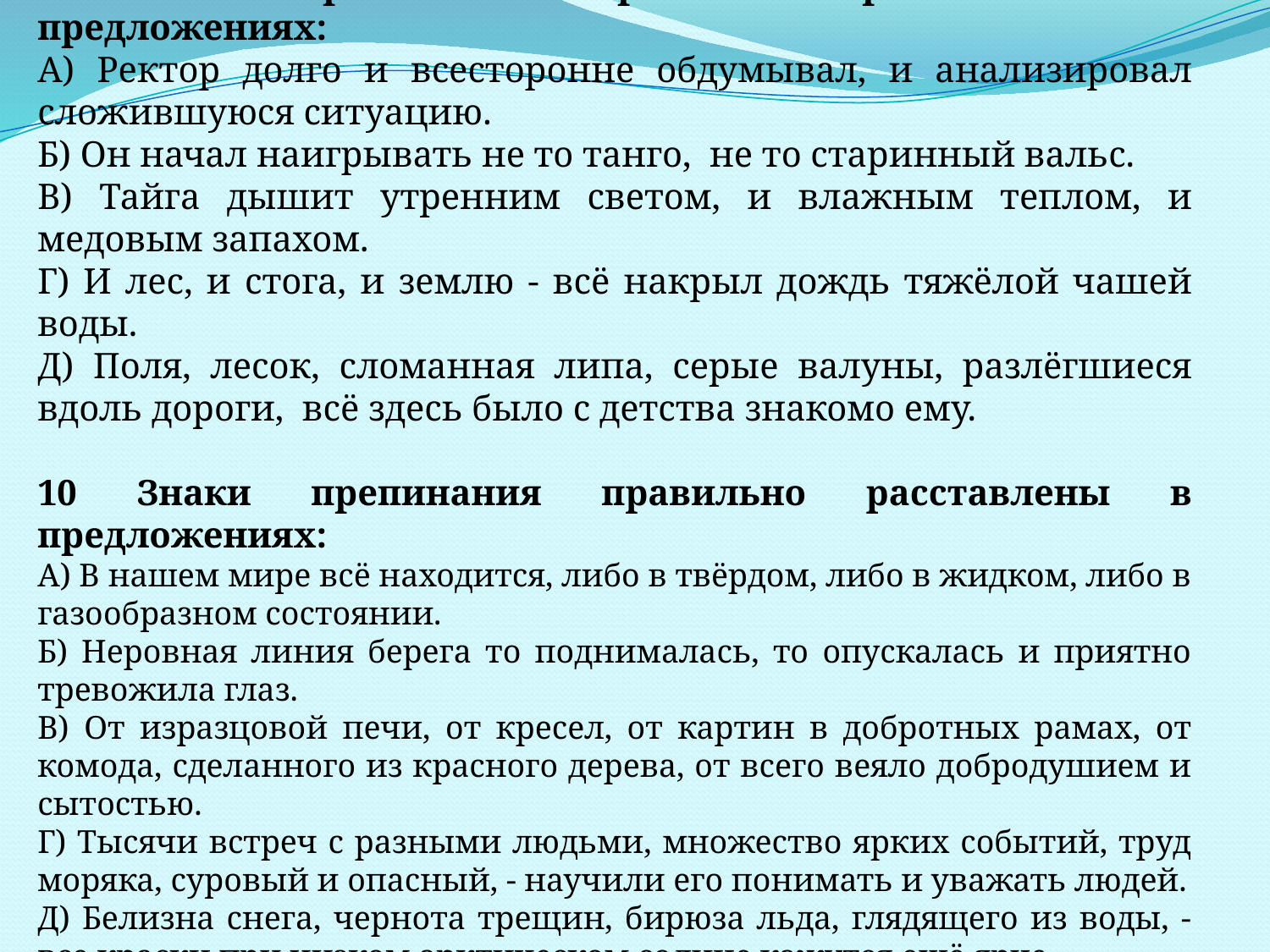

9 Знаки препинания правильно расставлены в предложениях:
А) Ректор долго и всесторонне обдумывал, и анализировал сложившуюся ситуацию.
Б) Он начал наигрывать не то танго,  не то старинный вальс.
В) Тайга дышит утренним светом, и влажным теплом, и медовым запахом.
Г) И лес, и стога, и землю - всё накрыл дождь тяжёлой чашей воды.
Д) Поля, лесок, сломанная липа, серые валуны, разлёгшиеся вдоль дороги,  всё здесь было с детства знакомо ему.

10 Знаки препинания правильно расставлены в предложениях:
А) В нашем мире всё находится, либо в твёрдом, либо в жидком, либо в газообразном состоянии.
Б) Неровная линия берега то поднималась, то опускалась и приятно тревожила глаз.
В) От изразцовой печи, от кресел, от картин в добротных рамах, от комода, сделанного из красного дерева, от всего веяло добродушием и сытостью.
Г) Тысячи встреч с разными людьми, множество ярких событий, труд моряка, суровый и опасный, - научили его понимать и уважать людей.
Д) Белизна снега, чернота трещин, бирюза льда, глядящего из воды, - все краски при низком арктическом солнце кажутся ещё ярче.